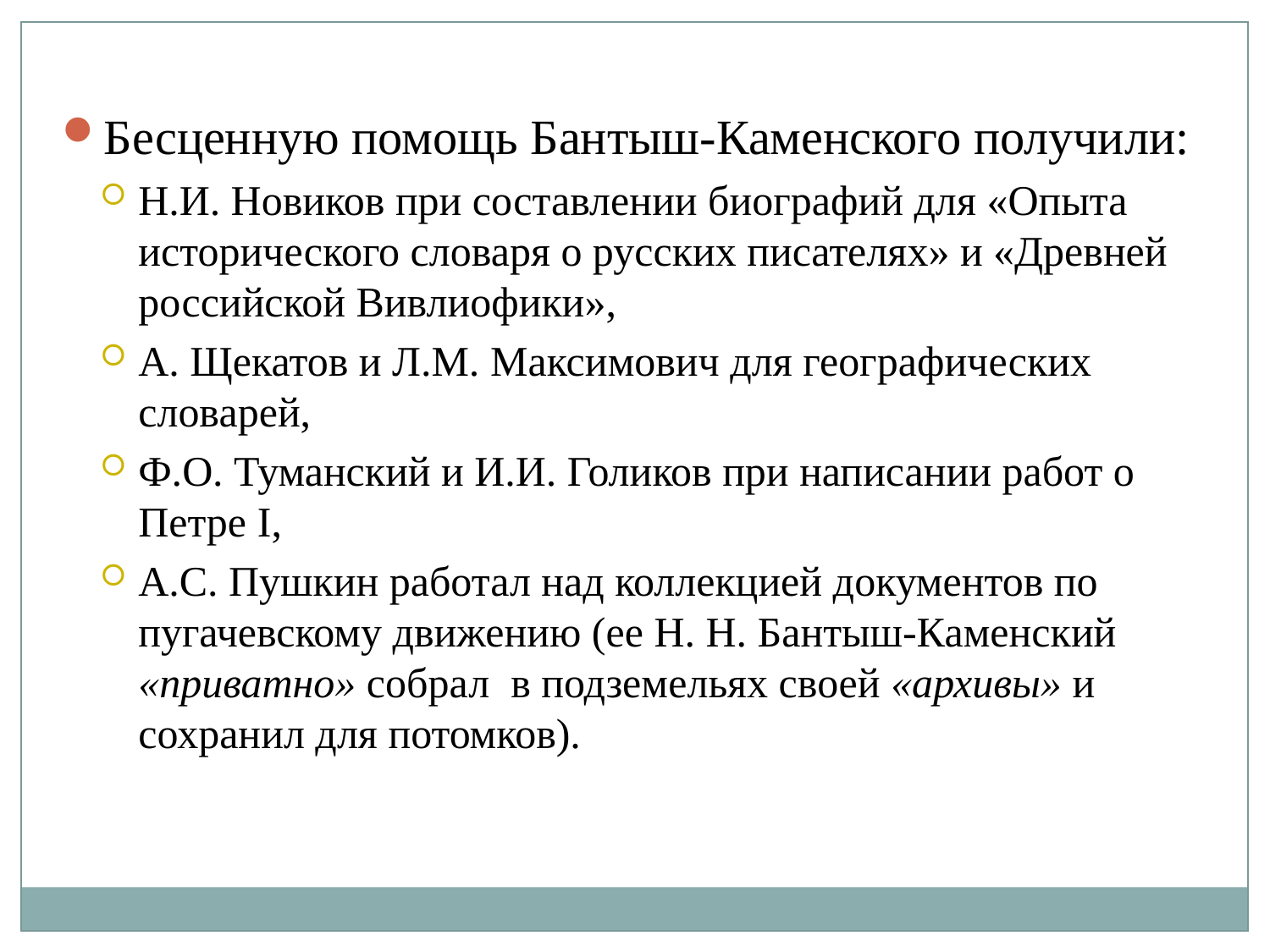

Бесценную помощь Бантыш-Каменского получили:
Н.И. Новиков при составлении биографий для «Опыта исторического словаря о русских писателях» и «Древней российской Вивлиофики»,
А. Щекатов и Л.М. Максимович для географических словарей,
Ф.О. Туманский и И.И. Голиков при написании работ о Петре I,
А.С. Пушкин работал над коллекцией документов по пугачевскому движению (ее Н. Н. Бантыш-Каменский  «приватно» собрал  в подземельях своей «архивы» и сохранил для потомков).